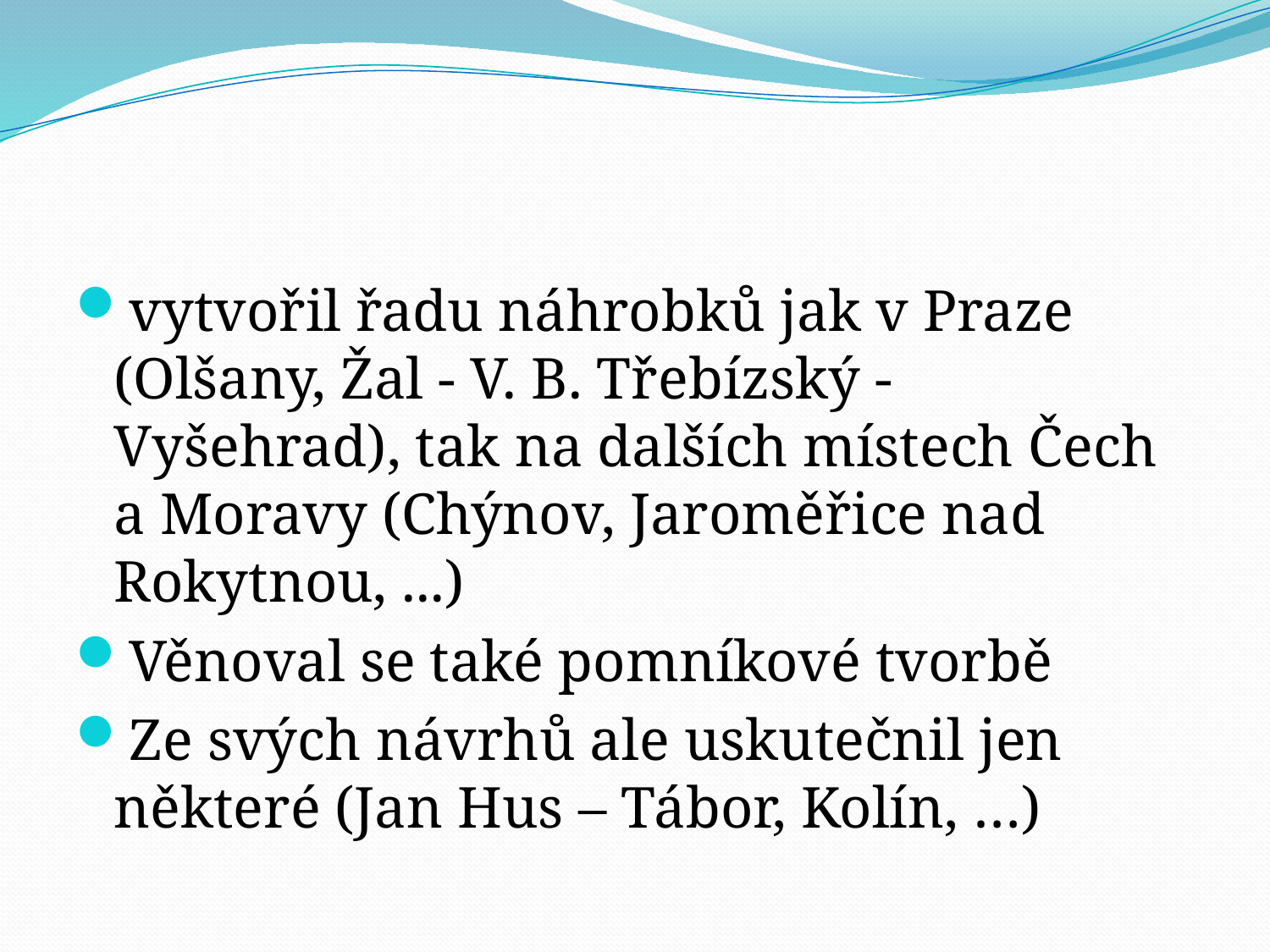

#
vytvořil řadu náhrobků jak v Praze (Olšany, Žal - V. B. Třebízský - Vyšehrad), tak na dalších místech Čech a Moravy (Chýnov, Jaroměřice nad Rokytnou, ...)
Věnoval se také pomníkové tvorbě
Ze svých návrhů ale uskutečnil jen některé (Jan Hus – Tábor, Kolín, …)